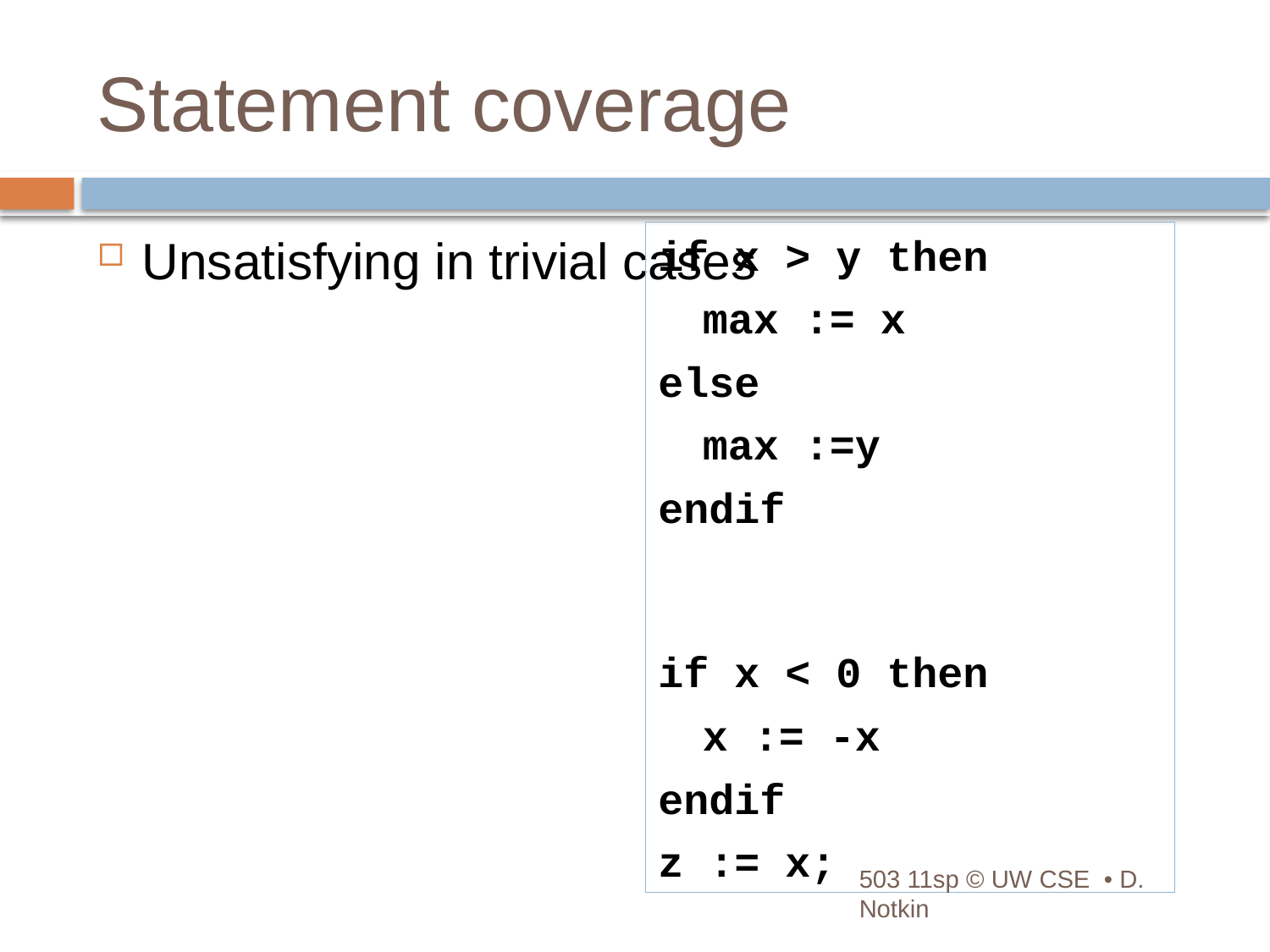

# Statement coverage
Unsatisfying in trivial cases
if x > y then
	max := x
else
	max :=y
endif
if x < 0 then
	x := -x
endif
z := x;
503 11sp © UW CSE  • D. Notkin
20